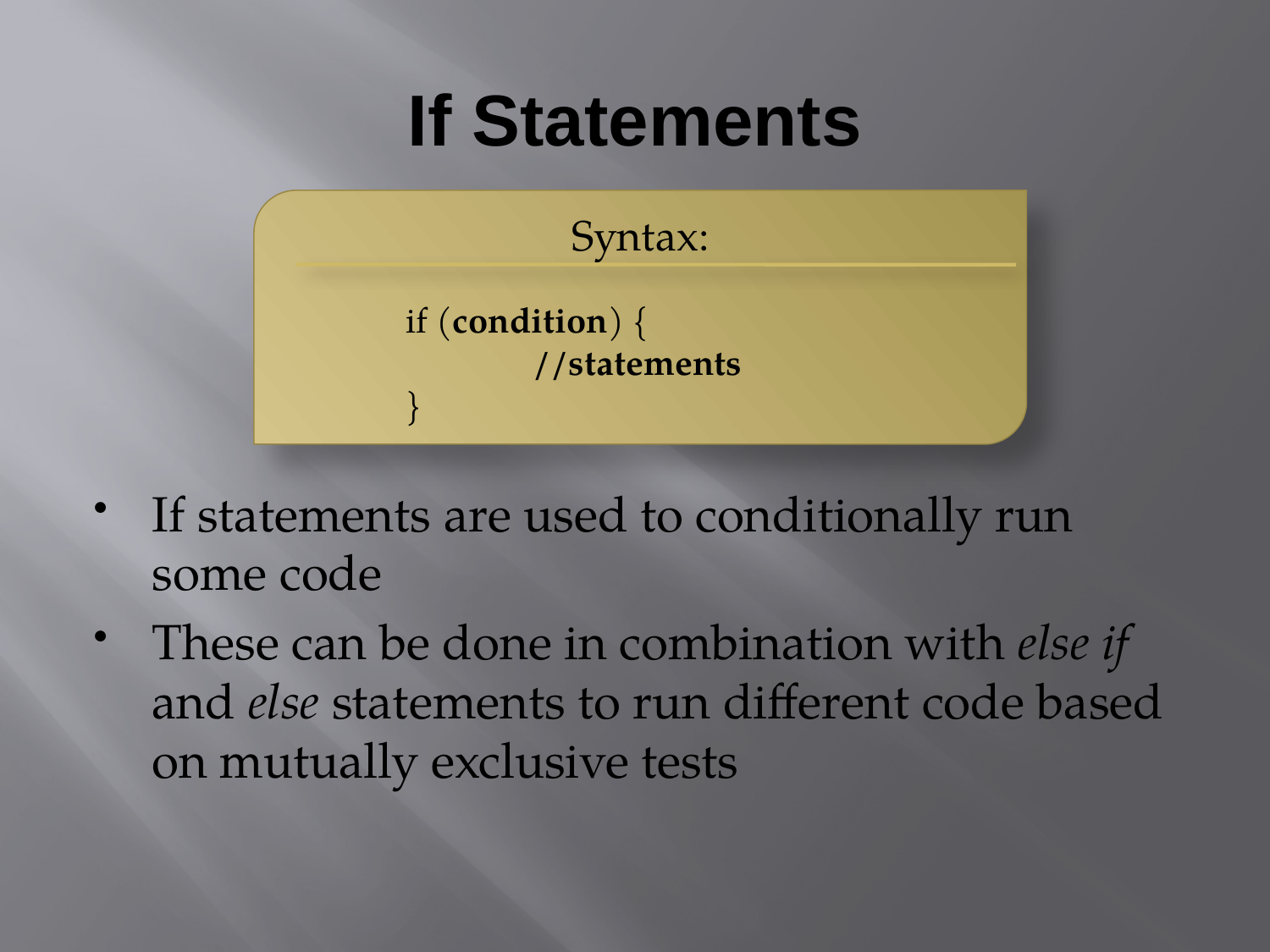

# If Statements
Syntax:

	if (condition) {
		//statements
	}
If statements are used to conditionally run some code
These can be done in combination with else if and else statements to run different code based on mutually exclusive tests